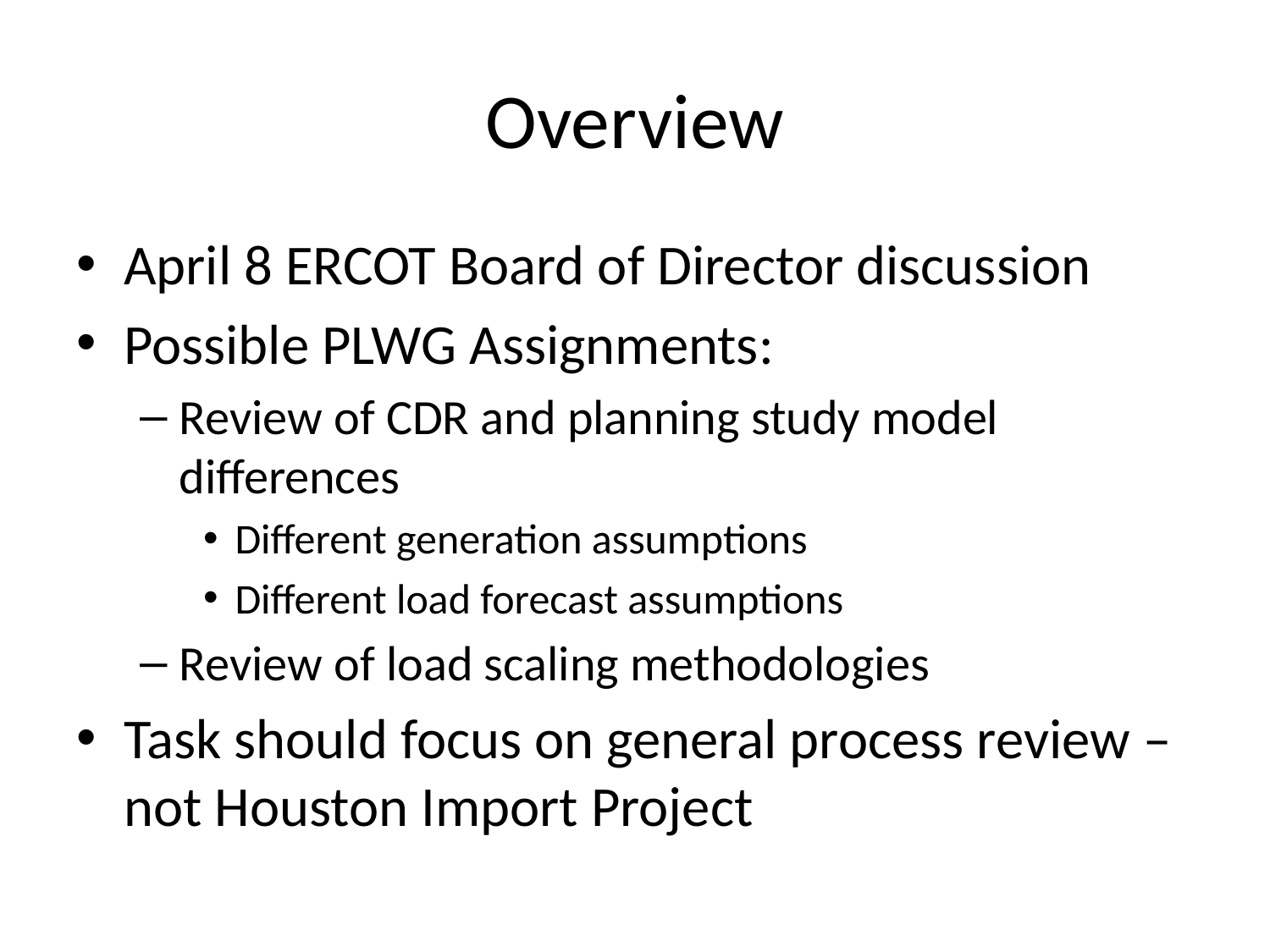

# Overview
April 8 ERCOT Board of Director discussion
Possible PLWG Assignments:
Review of CDR and planning study model differences
Different generation assumptions
Different load forecast assumptions
Review of load scaling methodologies
Task should focus on general process review – not Houston Import Project